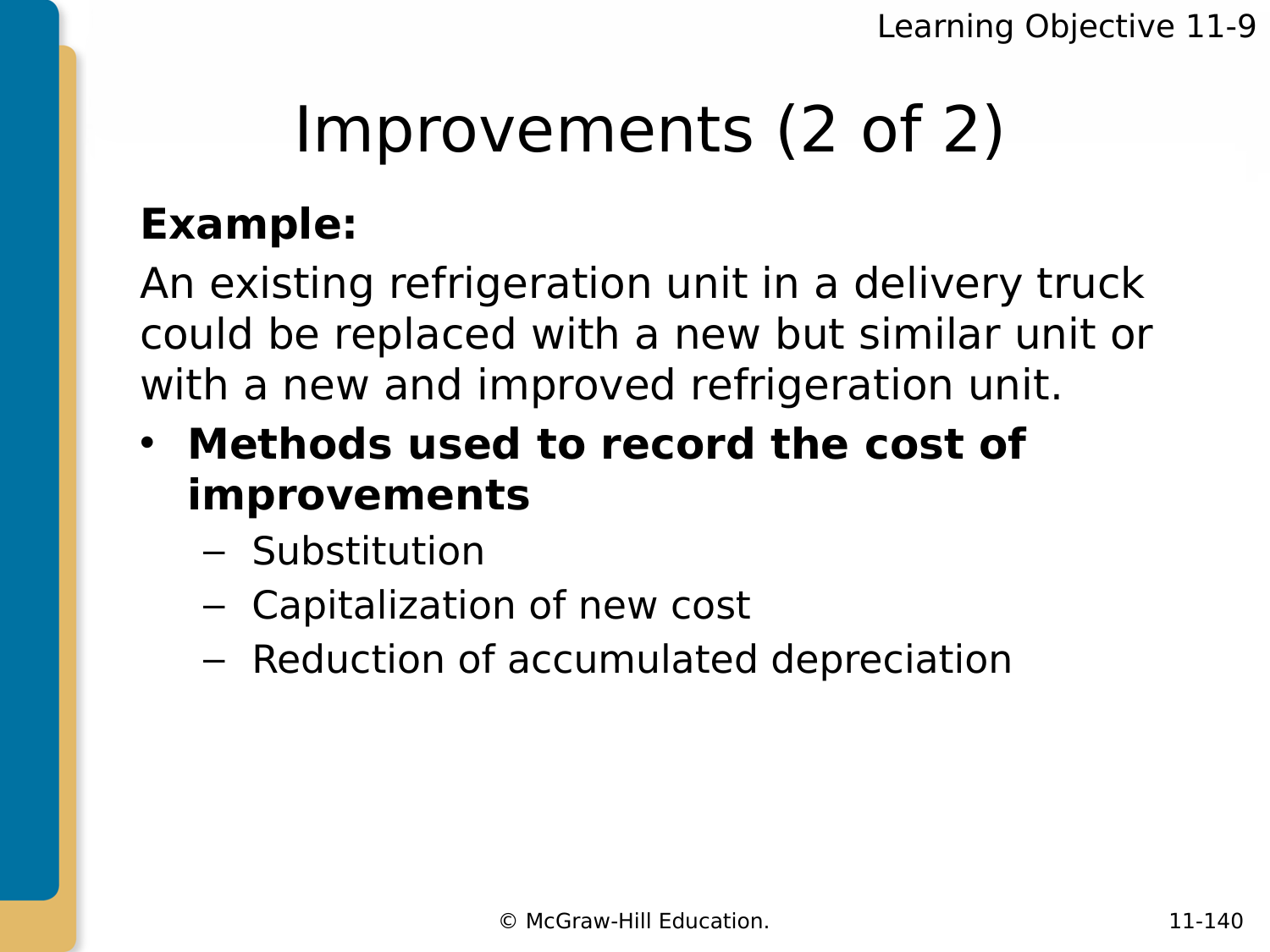

Learning Objective 11-9
# Improvements (2 of 2)
Example:
An existing refrigeration unit in a delivery truck could be replaced with a new but similar unit or with a new and improved refrigeration unit.
Methods used to record the cost of improvements
Substitution
Capitalization of new cost
Reduction of accumulated depreciation